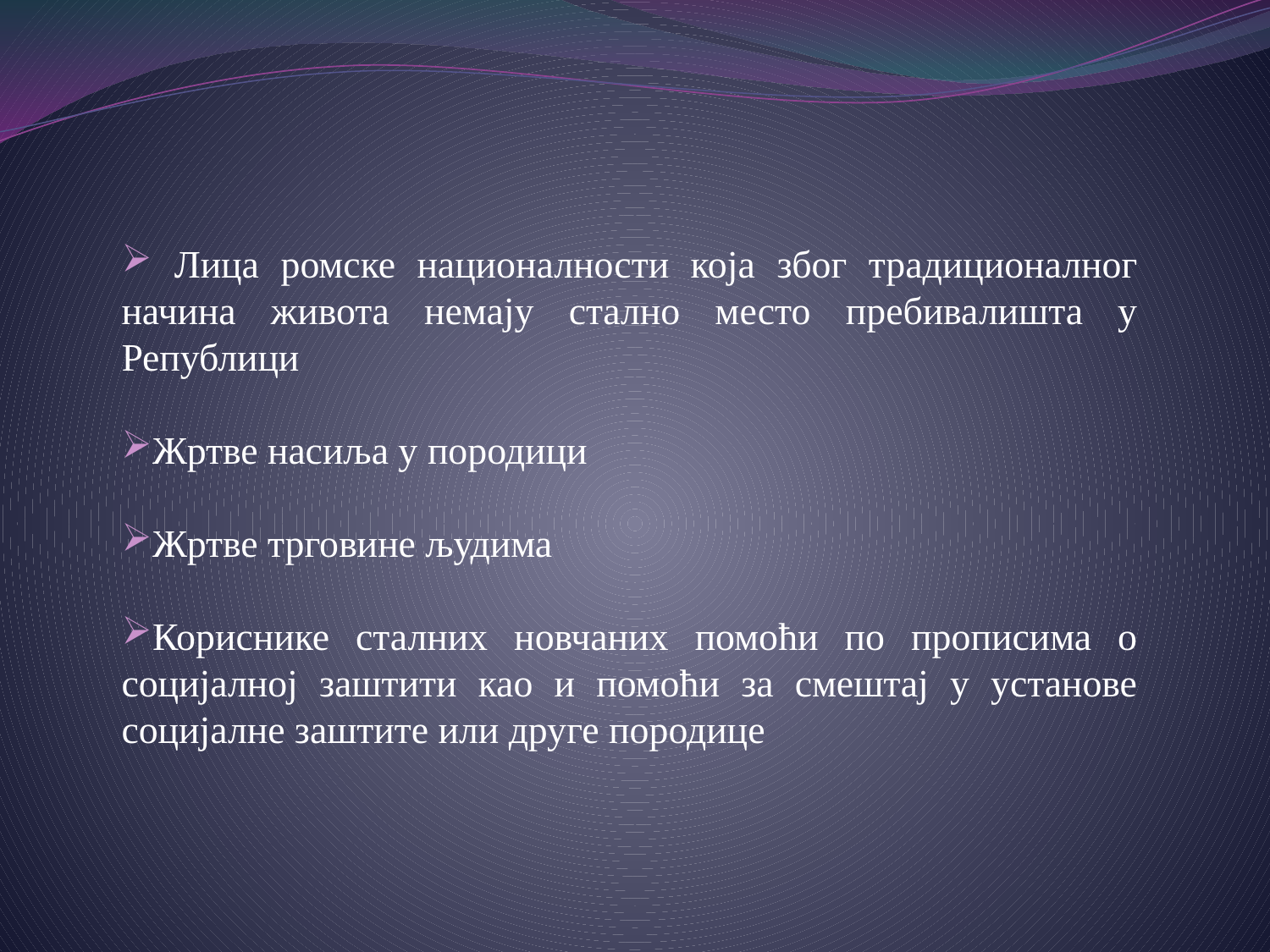

Лица ромске националности која због традиционалног начина живота немају стално место пребивалишта у Републици

Жртве насиља у породици

Жртве трговине људима

Кориснике сталних новчаних помоћи по прописима о социјалној заштити као и помоћи за смештај у установе социјалне заштите или друге породице